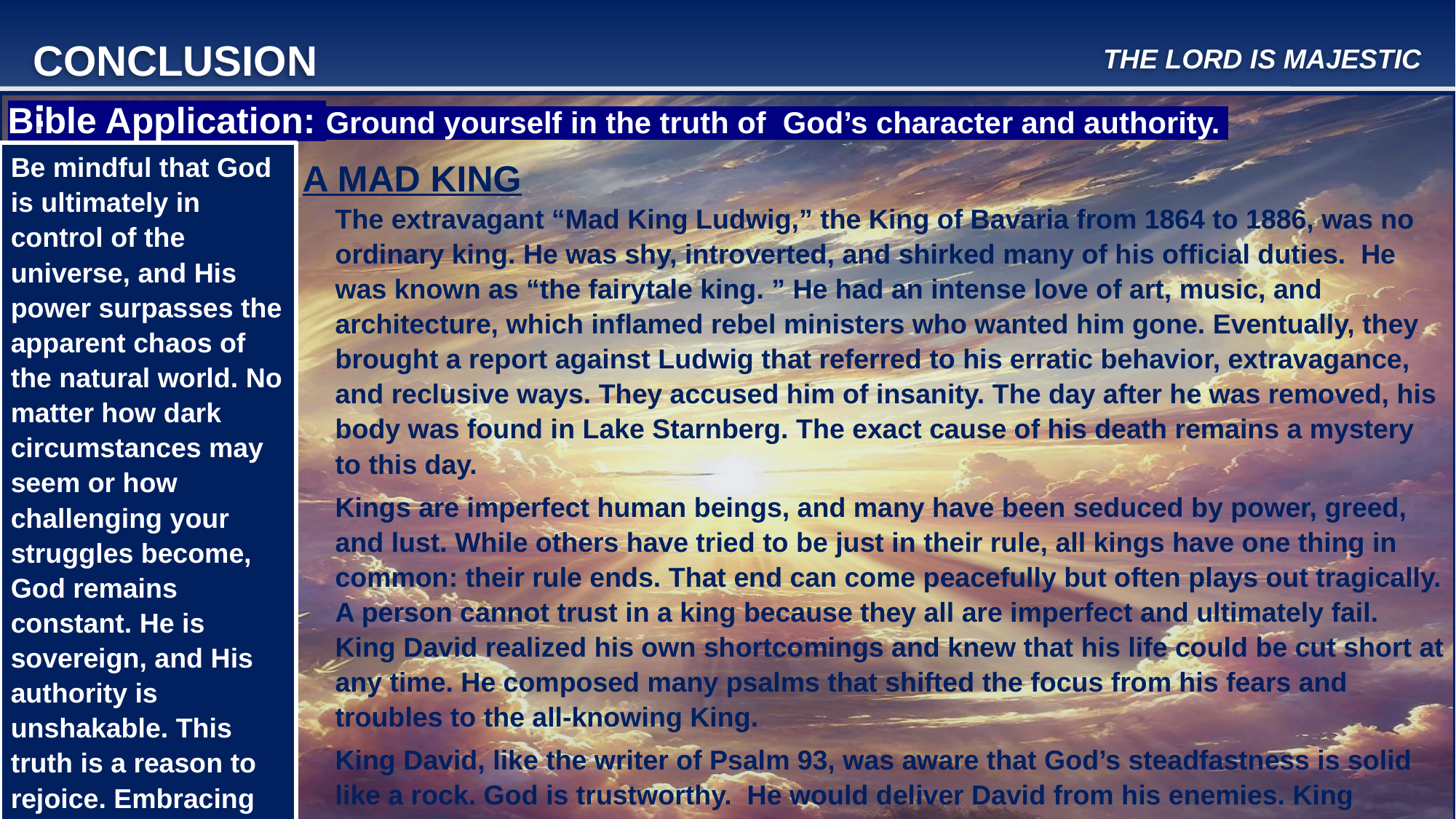

The Lord Is Majestic
CONCLUSION:

Bible Application: Ground yourself in the truth of  God’s character and authority.

A Mad King
The extravagant “Mad King Ludwig,” the King of Bavaria from 1864 to 1886, was no ordinary king. He was shy, introverted, and shirked many of his official duties.  He was known as “the fairytale king. ” He had an intense love of art, music, and architecture, which inflamed rebel ministers who wanted him gone. Eventually, they brought a report against Ludwig that referred to his erratic behavior, extravagance, and reclusive ways. They accused him of insanity. The day after he was removed, his body was found in Lake Starnberg. The exact cause of his death remains a mystery to this day.

Kings are imperfect human beings, and many have been seduced by power, greed, and lust. While others have tried to be just in their rule, all kings have one thing in common: their rule ends. That end can come peacefully but often plays out tragically. A person cannot trust in a king because they all are imperfect and ultimately fail.  King David realized his own shortcomings and knew that his life could be cut short at any time. He composed many psalms that shifted the focus from his fears and troubles to the all-knowing King.

King David, like the writer of Psalm 93, was aware that God’s steadfastness is solid like a rock. God is trustworthy.  He would deliver David from his enemies. King David’s focus was heavenward. Christians living in a fallen world should always direct their focus in that same direction—toward the King of all King.
Be mindful that God is ultimately in control of the universe, and His power surpasses the apparent chaos of the natural world. No matter how dark circumstances may seem or how challenging your struggles become, God remains constant. He is sovereign, and His authority is unshakable. This truth is a reason to rejoice. Embracing this reality and worshiping God for it can bring peace amid any storm.